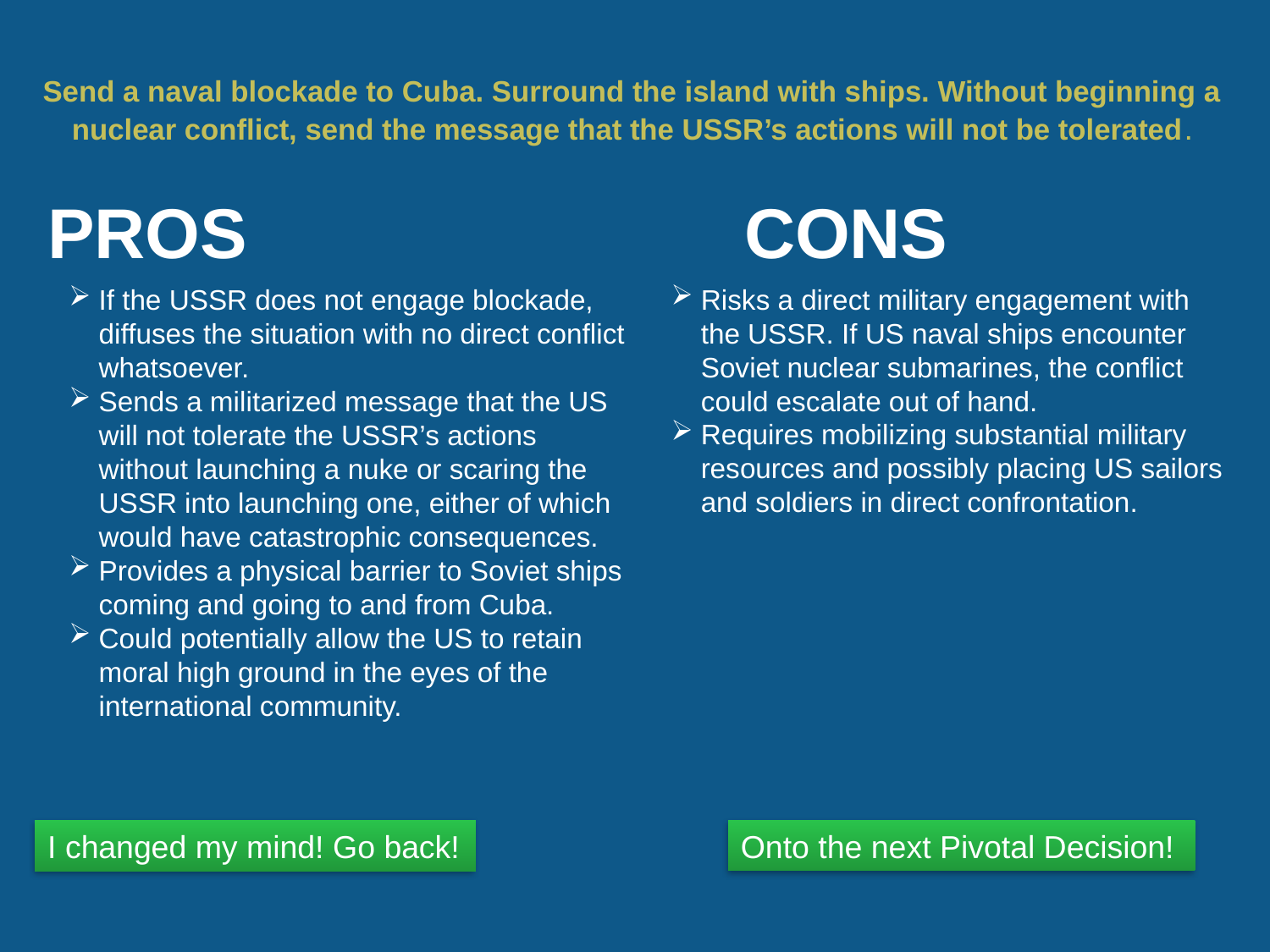

# Send a naval blockade to Cuba. Surround the island with ships. Without beginning a nuclear conflict, send the message that the USSR’s actions will not be tolerated.
Risks a direct military engagement with the USSR. If US naval ships encounter Soviet nuclear submarines, the conflict could escalate out of hand.
Requires mobilizing substantial military resources and possibly placing US sailors and soldiers in direct confrontation.
If the USSR does not engage blockade, diffuses the situation with no direct conflict whatsoever.
Sends a militarized message that the US will not tolerate the USSR’s actions without launching a nuke or scaring the USSR into launching one, either of which would have catastrophic consequences.
Provides a physical barrier to Soviet ships coming and going to and from Cuba.
Could potentially allow the US to retain moral high ground in the eyes of the international community.